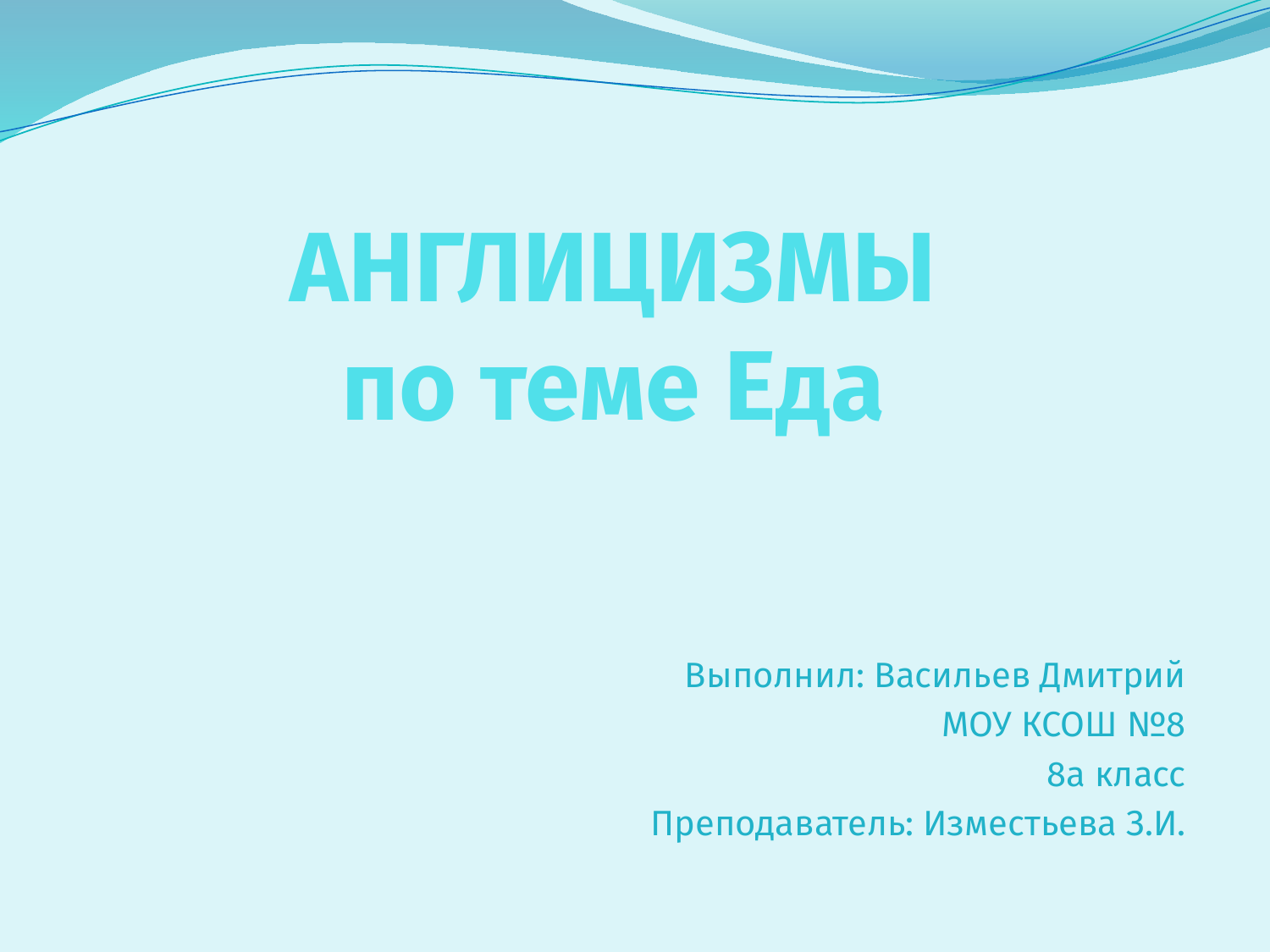

# АНГЛИЦИЗМЫ по теме Еда
Выполнил: Васильев Дмитрий
МОУ КСОШ №8
8а класс
Преподаватель: Изместьева З.И.